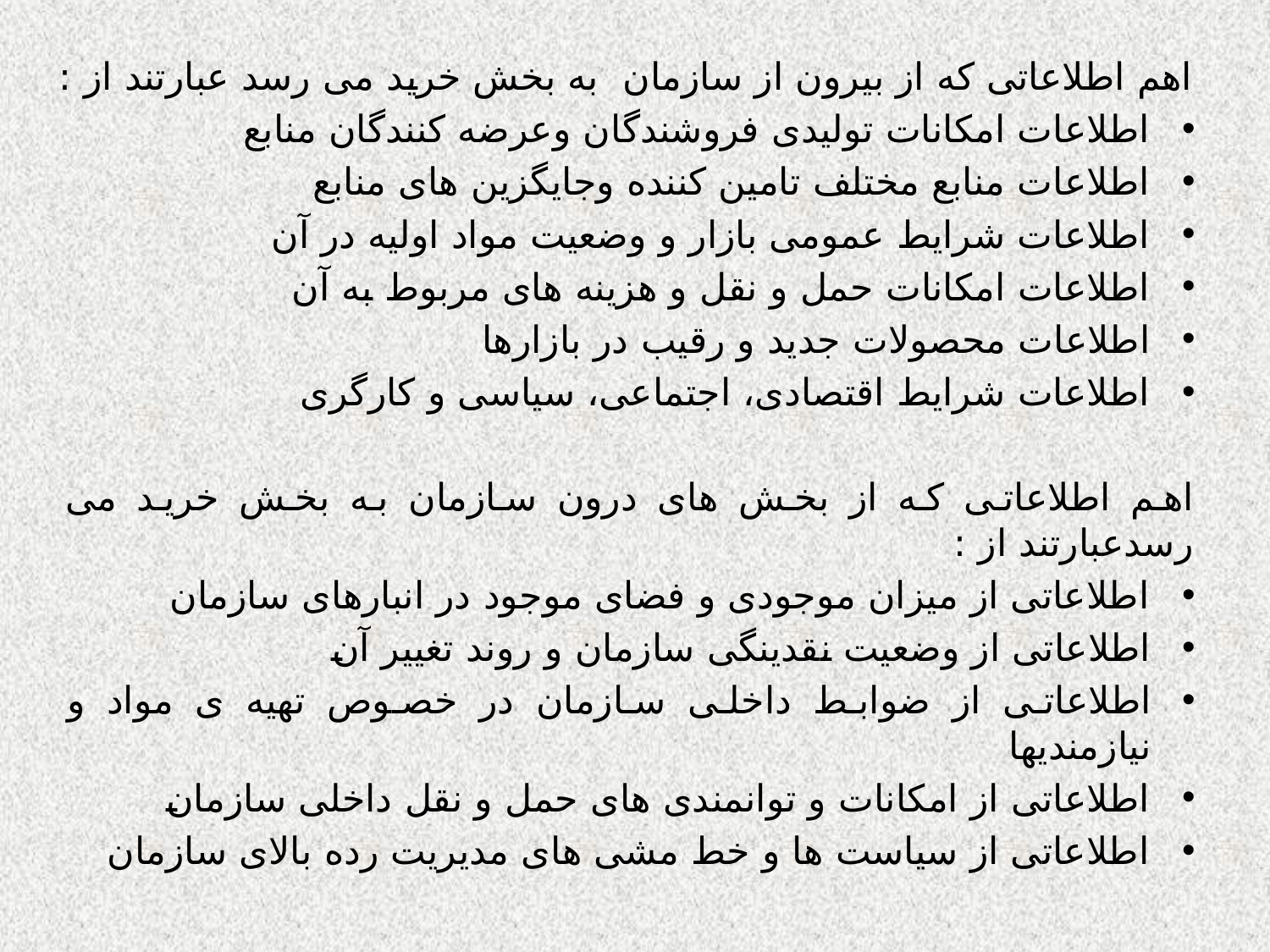

اهم اطلاعاتی که از بیرون از سازمان  به بخش خرید می رسد عبارتند از :
اطلاعات امکانات تولیدی فروشندگان وعرضه کنندگان منابع
اطلاعات منابع مختلف تامین کننده وجایگزین های منابع
اطلاعات شرایط عمومی بازار و وضعیت مواد اولیه در آن
اطلاعات امکانات حمل و نقل و هزینه های مربوط به آن
اطلاعات محصولات جدید و رقیب در بازارها
اطلاعات شرایط اقتصادی، اجتماعی، سیاسی و کارگری

اهم اطلاعاتی که از بخش های درون سازمان به بخش خرید می رسدعبارتند از :
اطلاعاتی از میزان موجودی و فضای موجود در انبارهای سازمان
اطلاعاتی از وضعیت نقدینگی سازمان و روند تغییر آن
اطلاعاتی از ضوابط داخلی سازمان در خصوص تهیه ی مواد و نیازمندیها
اطلاعاتی از امکانات و توانمندی های حمل و نقل داخلی سازمان
اطلاعاتی از سیاست ها و خط مشی های مدیریت رده بالای سازمان